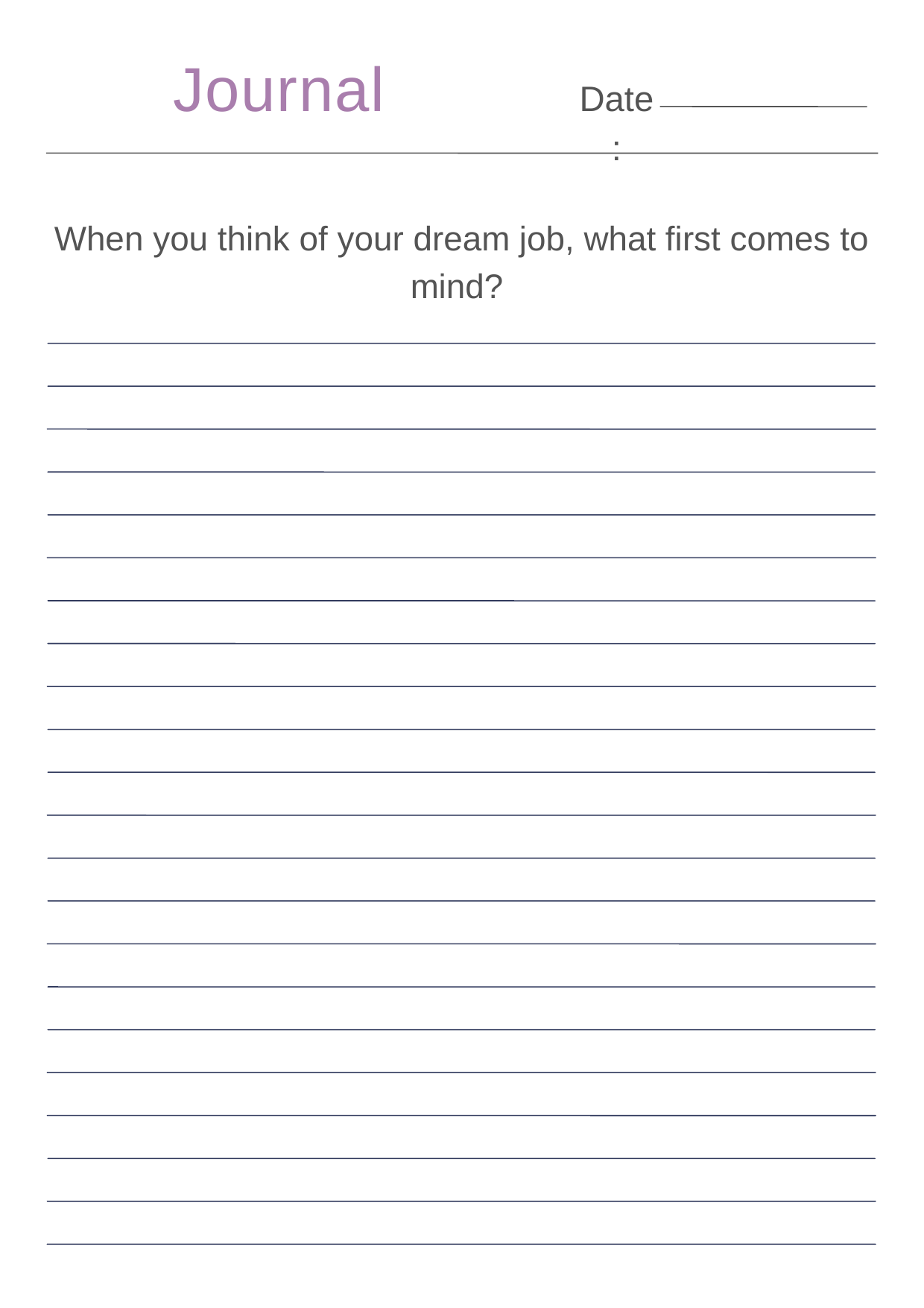

Journal
Date:

When you think of your dream job, what first comes to mind?